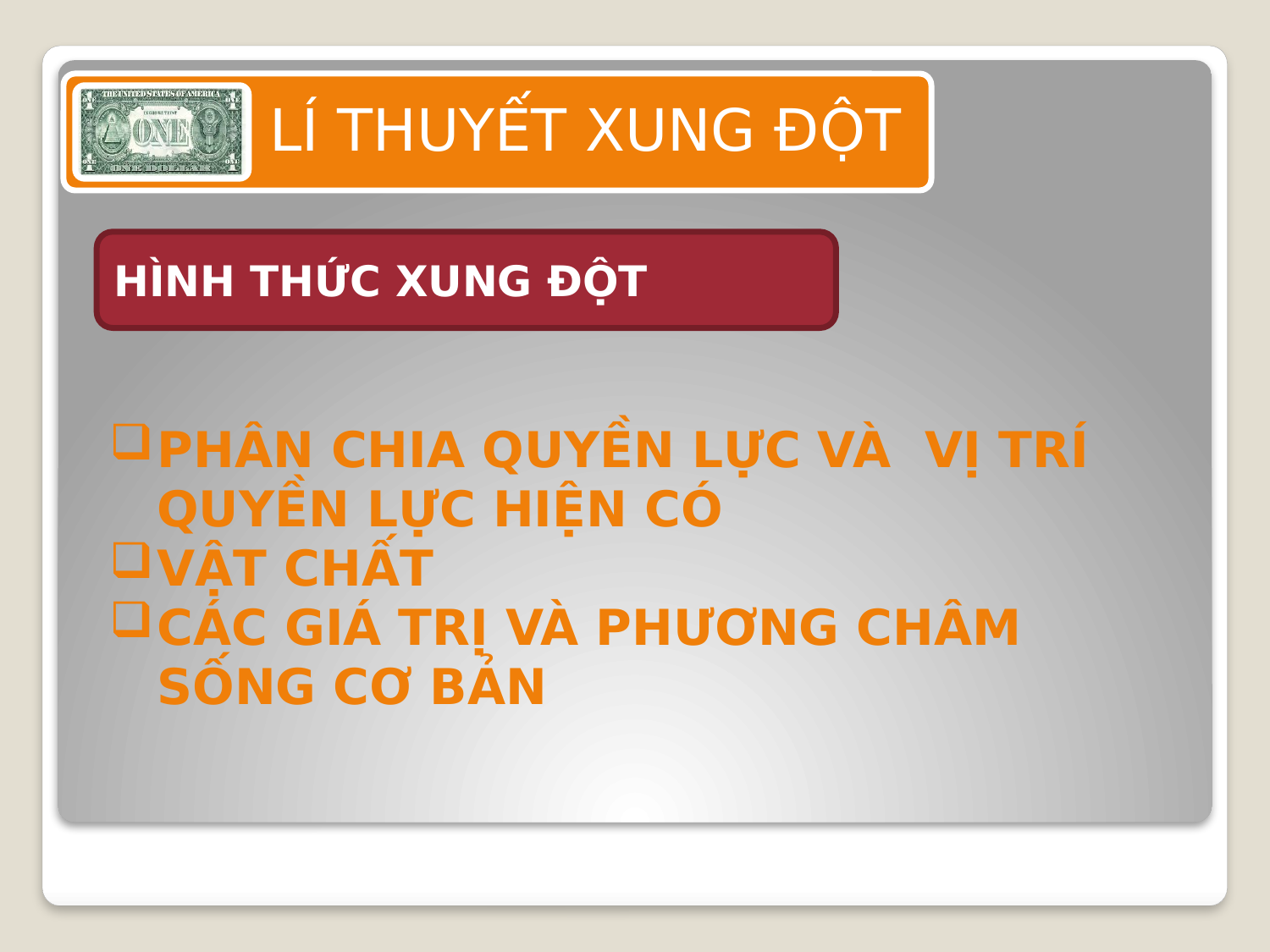

LÍ THUYẾT XUNG ĐỘT
HÌNH THỨC XUNG ĐỘT
PHÂN CHIA QUYỀN LỰC VÀ  VỊ TRÍ QUYỀN LỰC HIỆN CÓ
VẬT CHẤT
Các giá trị và phương châm sống cơ bản